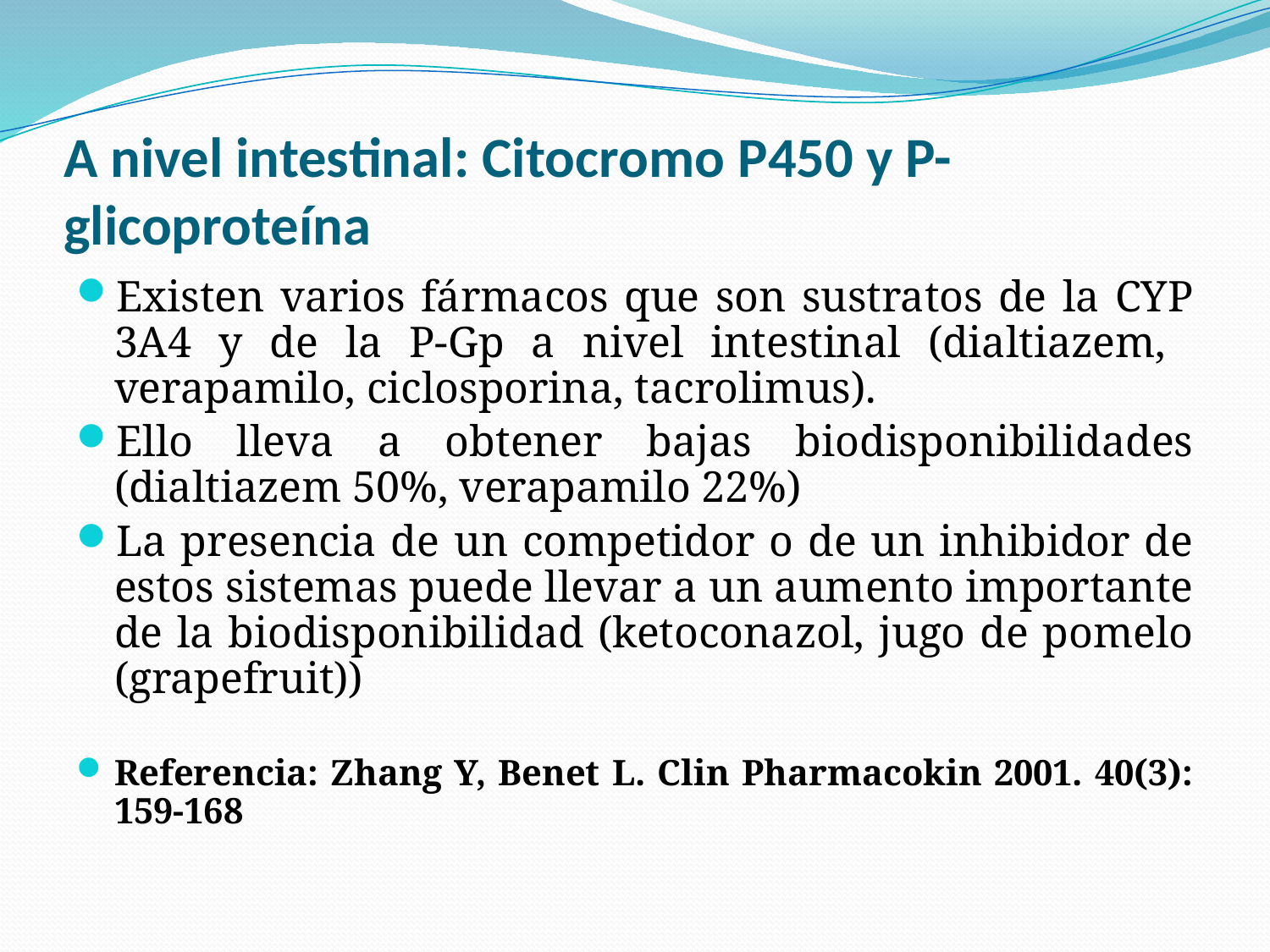

# A nivel intestinal: Citocromo P450 y P-glicoproteína
Existen varios fármacos que son sustratos de la CYP 3A4 y de la P-Gp a nivel intestinal (dialtiazem,  verapamilo, ciclosporina, tacrolimus).
Ello lleva a obtener bajas biodisponibilidades (dialtiazem 50%, verapamilo 22%)
La presencia de un competidor o de un inhibidor de estos sistemas puede llevar a un aumento importante de la biodisponibilidad (ketoconazol, jugo de pomelo (grapefruit))

Referencia: Zhang Y, Benet L. Clin Pharmacokin 2001. 40(3): 159-168